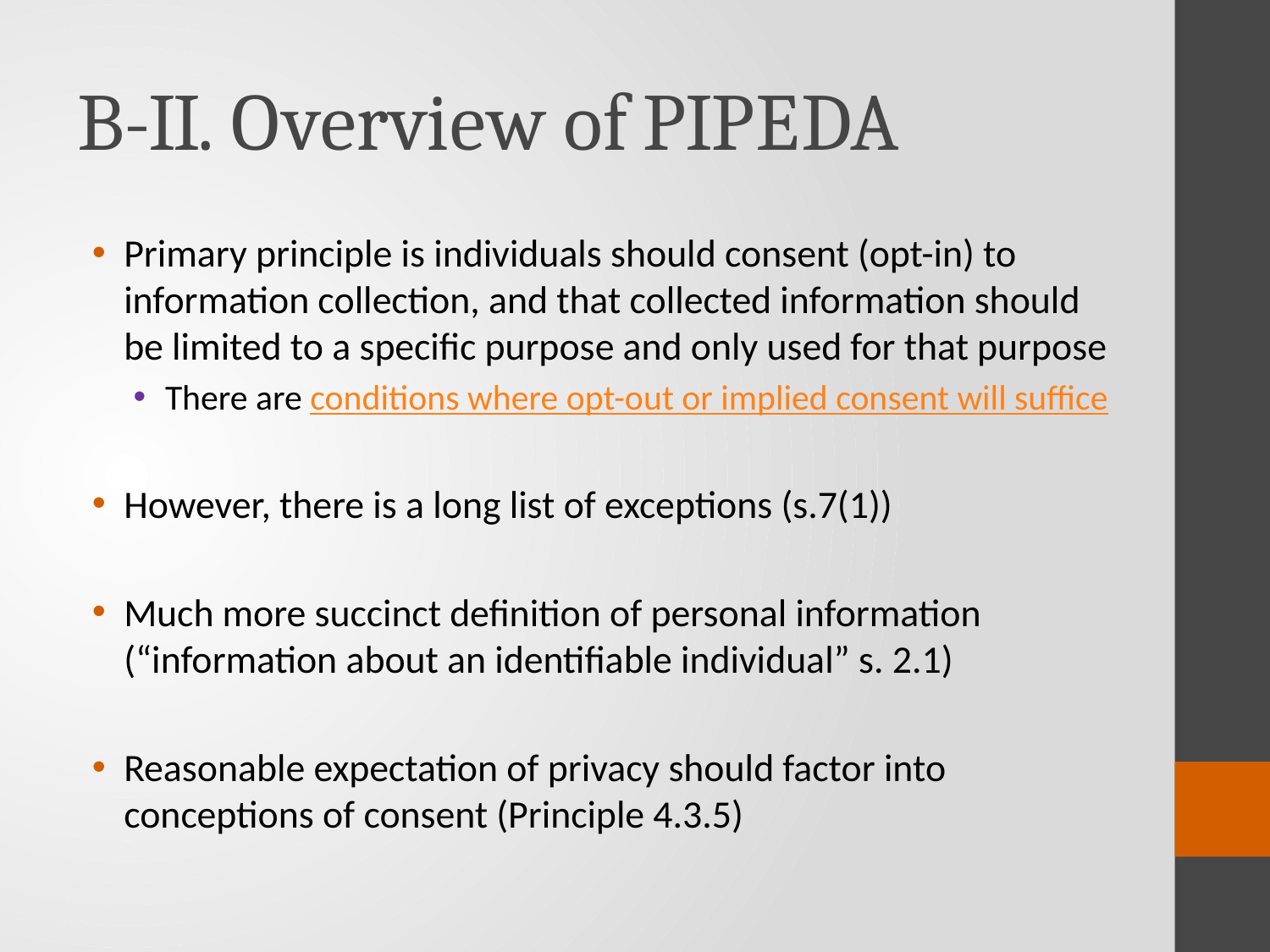

# B-II. Overview of PIPEDA
Primary principle is individuals should consent (opt-in) to information collection, and that collected information should be limited to a specific purpose and only used for that purpose
There are conditions where opt-out or implied consent will suffice

However, there is a long list of exceptions (s.7(1))

Much more succinct definition of personal information (“information about an identifiable individual” s. 2.1)

Reasonable expectation of privacy should factor into conceptions of consent (Principle 4.3.5)